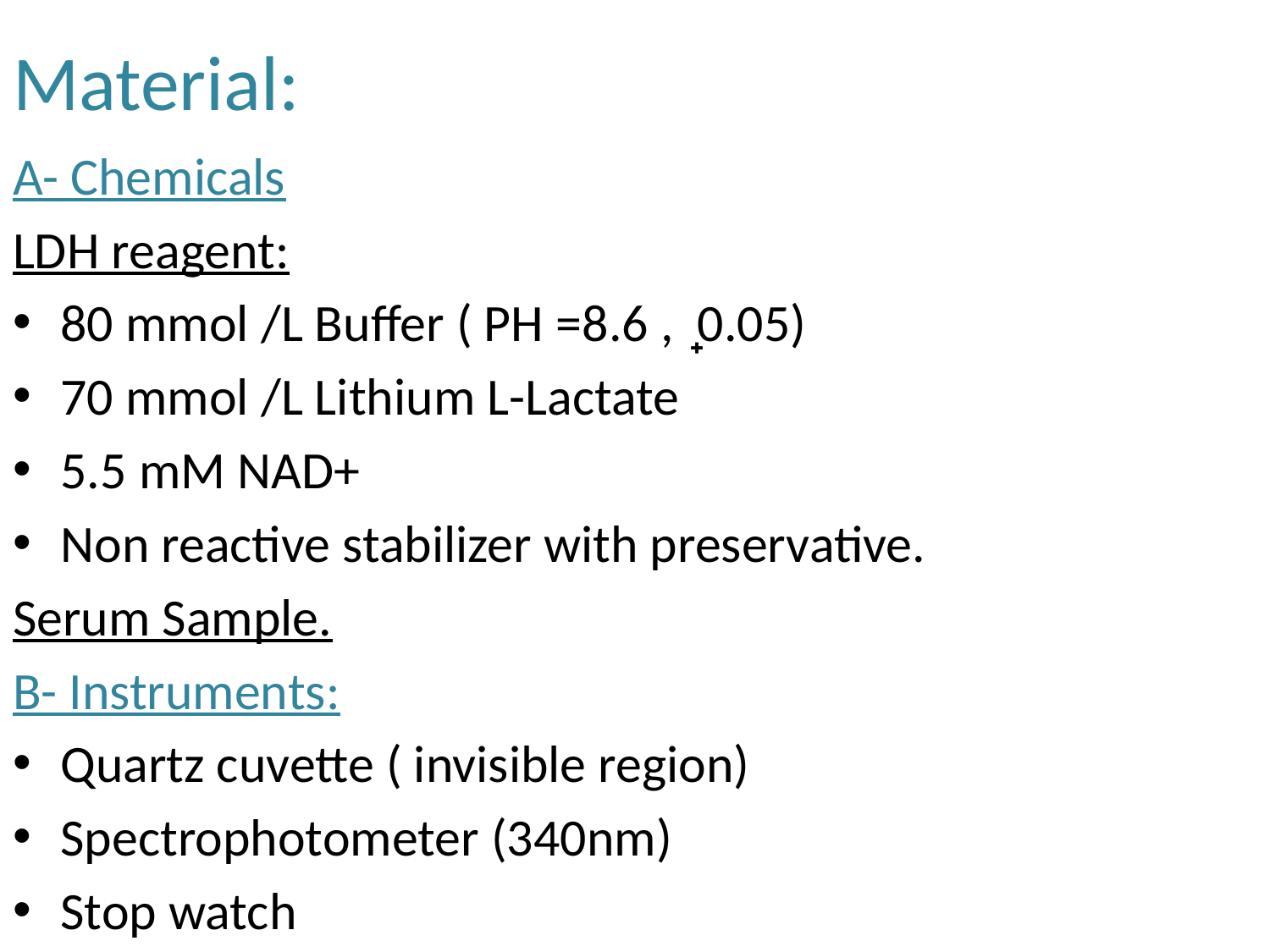

# Material:
A- Chemicals
LDH reagent:
80 mmol /L Buffer ( PH =8.6 ,  ̠̟0.05)
70 mmol /L Lithium L-Lactate
5.5 mM NAD+
Non reactive stabilizer with preservative.
Serum Sample.
B- Instruments:
Quartz cuvette ( invisible region)
Spectrophotometer (340nm)
Stop watch